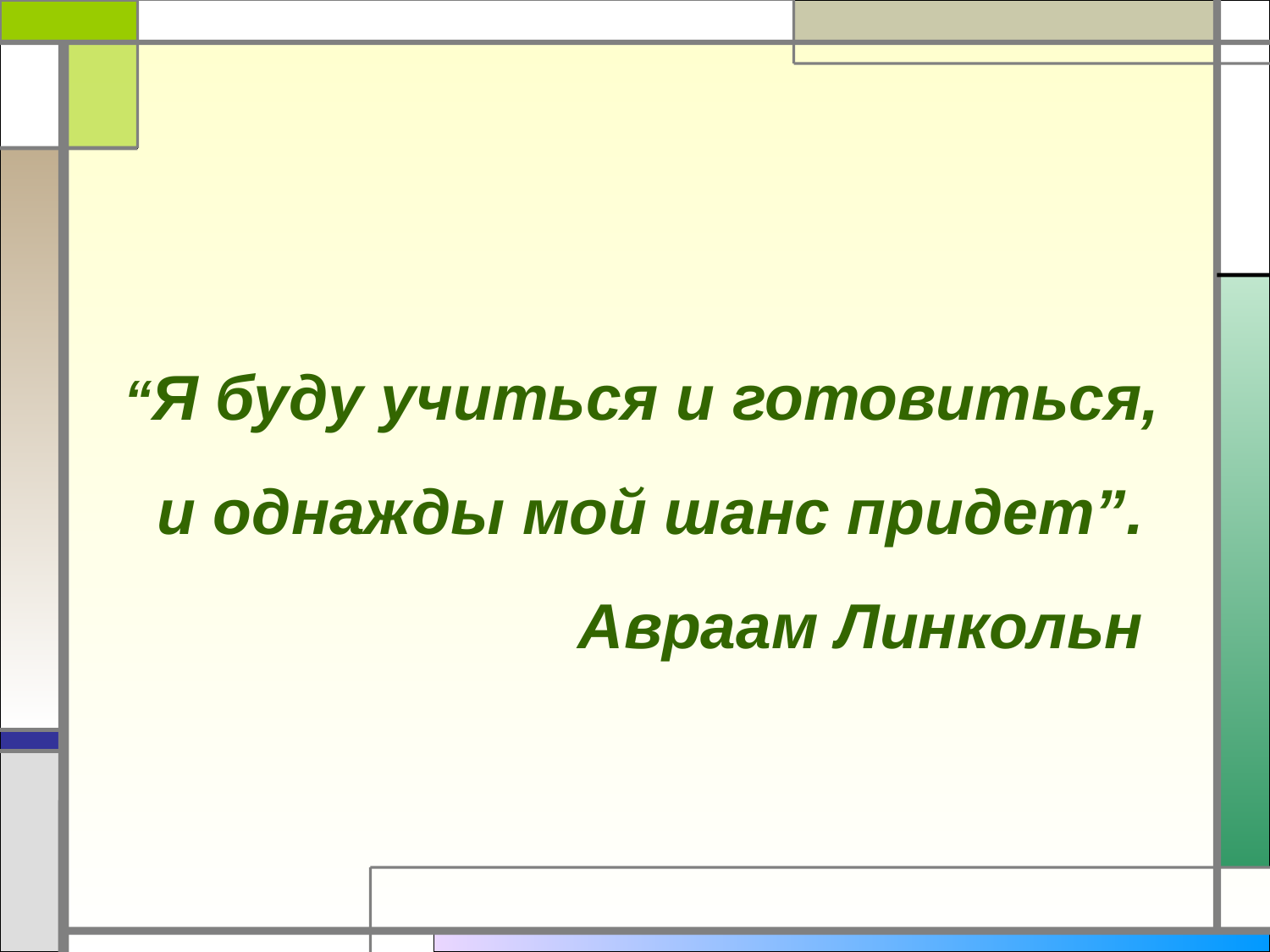

“Я буду учиться и готовиться,
 и однажды мой шанс придет”.
                         Авраам Линкольн